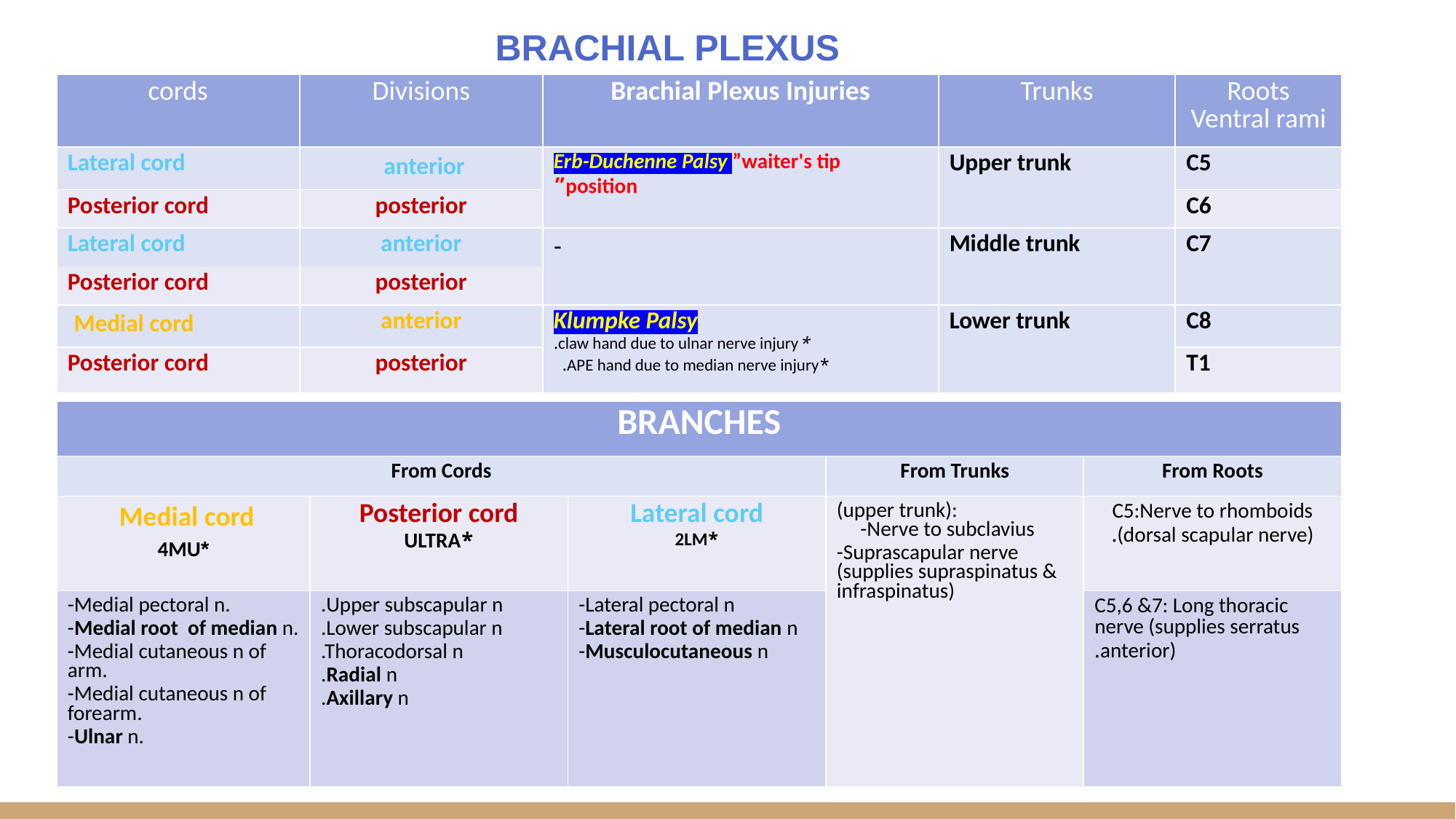

BRACHIAL PLEXUS
| cords | Divisions | Brachial Plexus Injuries | Trunks | Roots Ventral rami |
| --- | --- | --- | --- | --- |
| Lateral cord | anterior | Erb-Duchenne Palsy ”waiter's tip position” | Upper trunk | C5 |
| Posterior cord | posterior |  |  | C6 |
| Lateral cord | anterior | - | Middle trunk | C7 |
| Posterior cord | posterior |  |  |  |
| Medial cord | anterior | Klumpke Palsy \*claw hand due to ulnar nerve injury. \*APE hand due to median nerve injury. | Lower trunk | C8 |
| Posterior cord | posterior |  |  | T1 |
| BRANCHES |  |  |  |  |
| --- | --- | --- | --- | --- |
| From Cords |  |  | From Trunks | From Roots |
| Medial cord \*4MU | Posterior cord \*ULTRA | Lateral cord \*2LM | (upper trunk): -Nerve to subclavius -Suprascapular nerve (supplies supraspinatus & infraspinatus) | C5:Nerve to rhomboids (dorsal scapular nerve). |
| -Medial pectoral n. -Medial root of median n. -Medial cutaneous n of arm. -Medial cutaneous n of forearm. -Ulnar n. | .Upper subscapular n .Lower subscapular n .Thoracodorsal n .Radial n .Axillary n | -Lateral pectoral n -Lateral root of median n -Musculocutaneous n |  | C5,6 &7: Long thoracic nerve (supplies serratus anterior). |